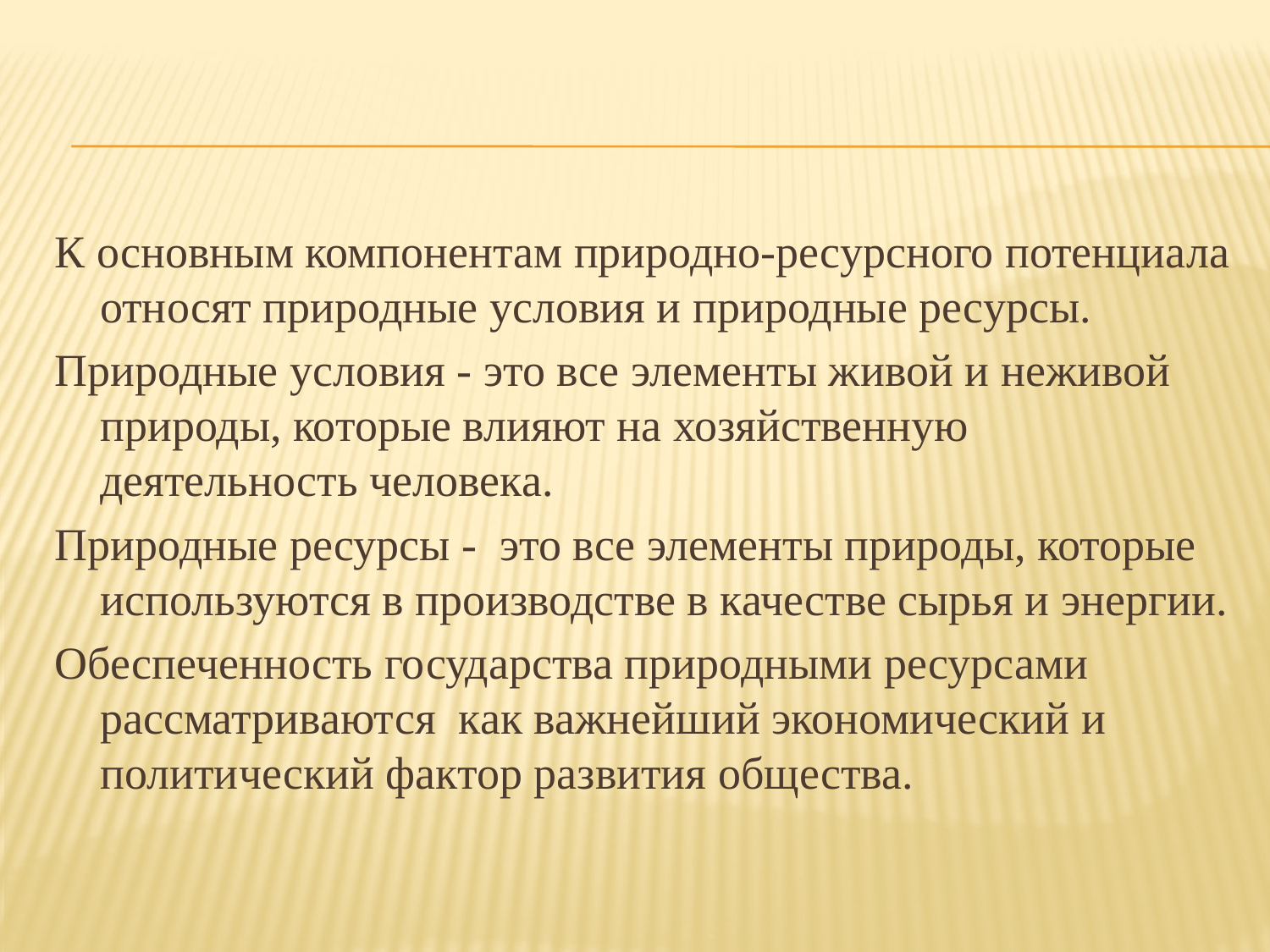

К основным компонентам природно-ресурсного потенциала относят природные условия и природные ресурсы.
Природные условия - это все элементы живой и неживой природы, которые влияют на хозяйственную деятельность человека.
Природные ресурсы -  это все элементы природы, которые используются в производстве в качестве сырья и энергии.
Обеспеченность государства природными ресурсами рассматриваются  как важнейший экономический и политический фактор развития общества.